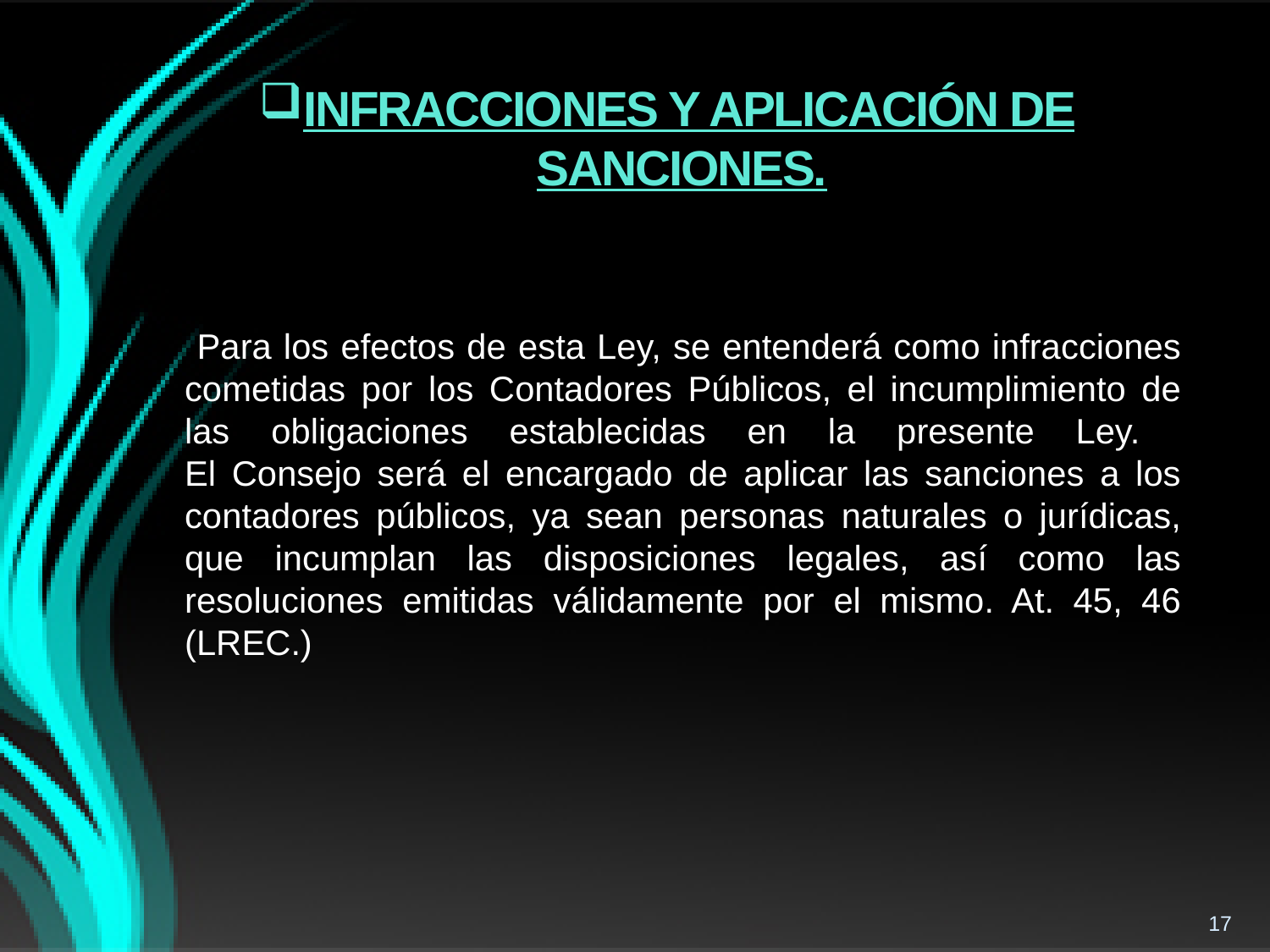

# INFRACCIONES Y APLICACIÓN DE SANCIONES.
     Para los efectos de esta Ley, se entenderá como infracciones cometidas por los Contadores Públicos, el incumplimiento de las obligaciones establecidas en la presente Ley.
El Consejo será el encargado de aplicar las sanciones a los contadores públicos, ya sean personas naturales o jurídicas, que incumplan las disposiciones legales, así como las resoluciones emitidas válidamente por el mismo. At. 45, 46 (LREC.)
17